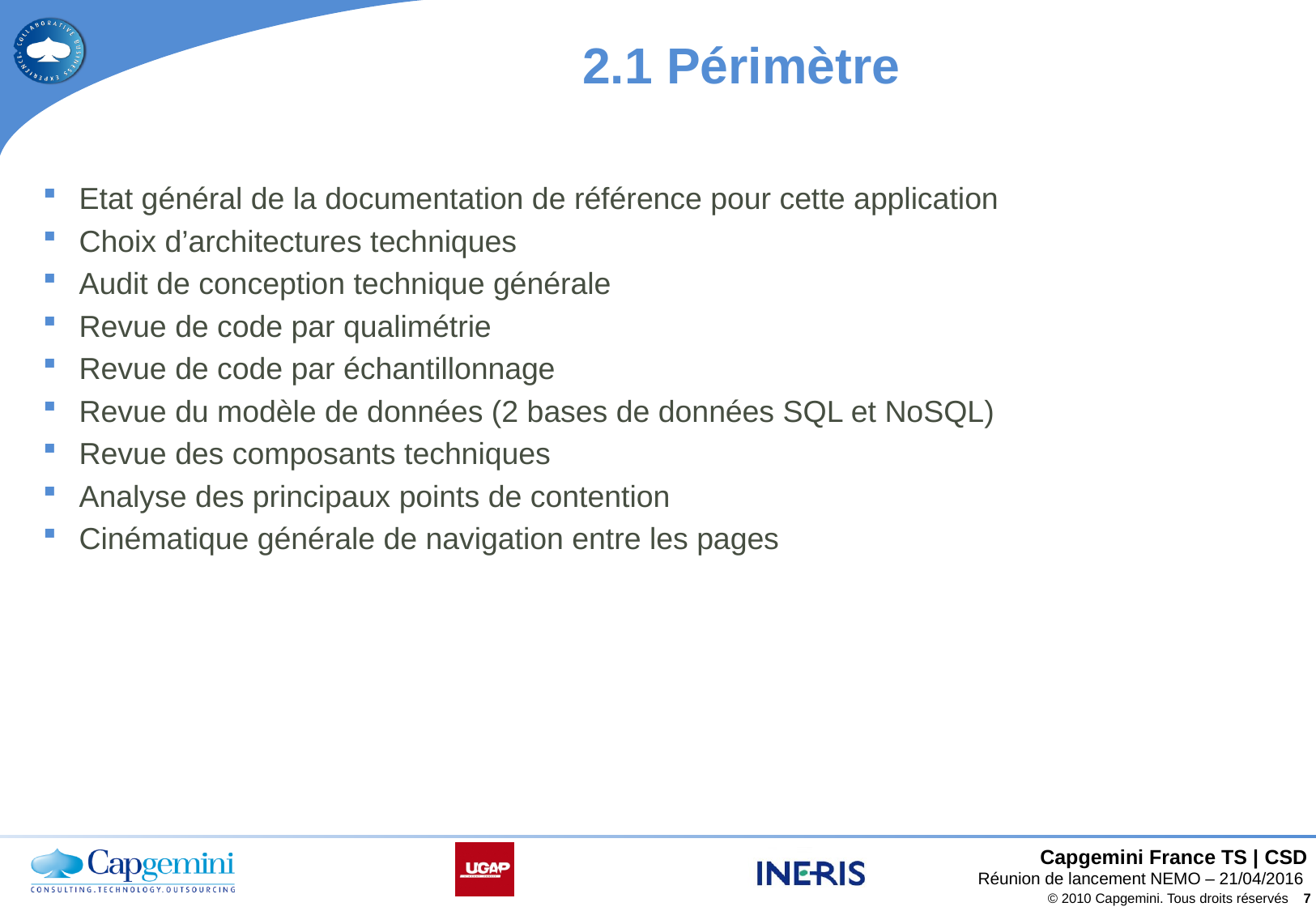

# 2.1 Périmètre
Etat général de la documentation de référence pour cette application
Choix d’architectures techniques
Audit de conception technique générale
Revue de code par qualimétrie
Revue de code par échantillonnage
Revue du modèle de données (2 bases de données SQL et NoSQL)
Revue des composants techniques
Analyse des principaux points de contention
Cinématique générale de navigation entre les pages

Réunion de lancement NEMO – 21/04/2016
© 2010 Capgemini. Tous droits réservés
7